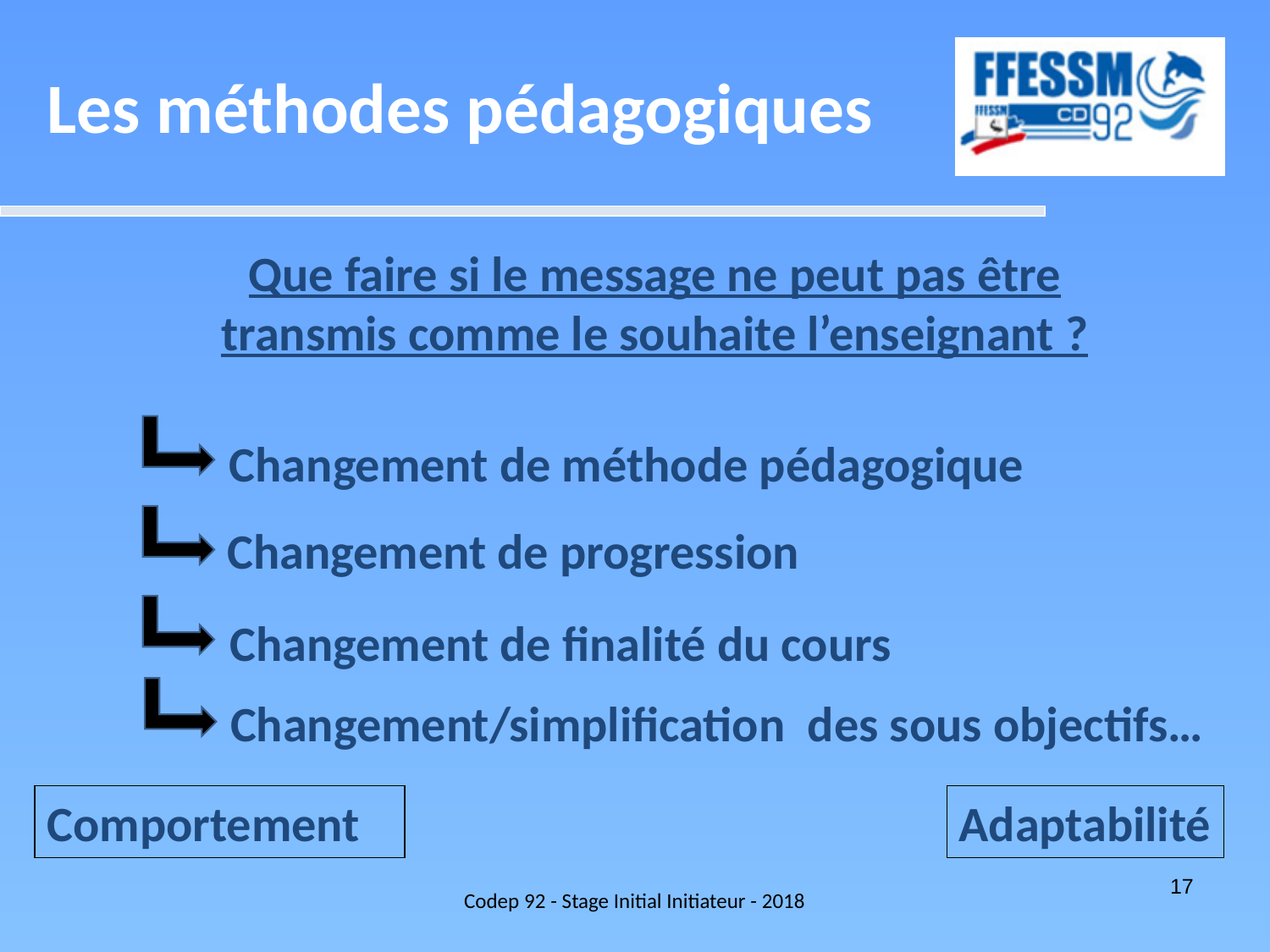

Les méthodes pédagogiques
Que faire si le message ne peut pas être transmis comme le souhaite l’enseignant ?

Changement de méthode pédagogique

Changement de progression

Changement de finalité du cours

Changement/simplification  des sous objectifs…
Comportement
Adaptabilité
Codep 92 - Stage Initial Initiateur - 2018
17